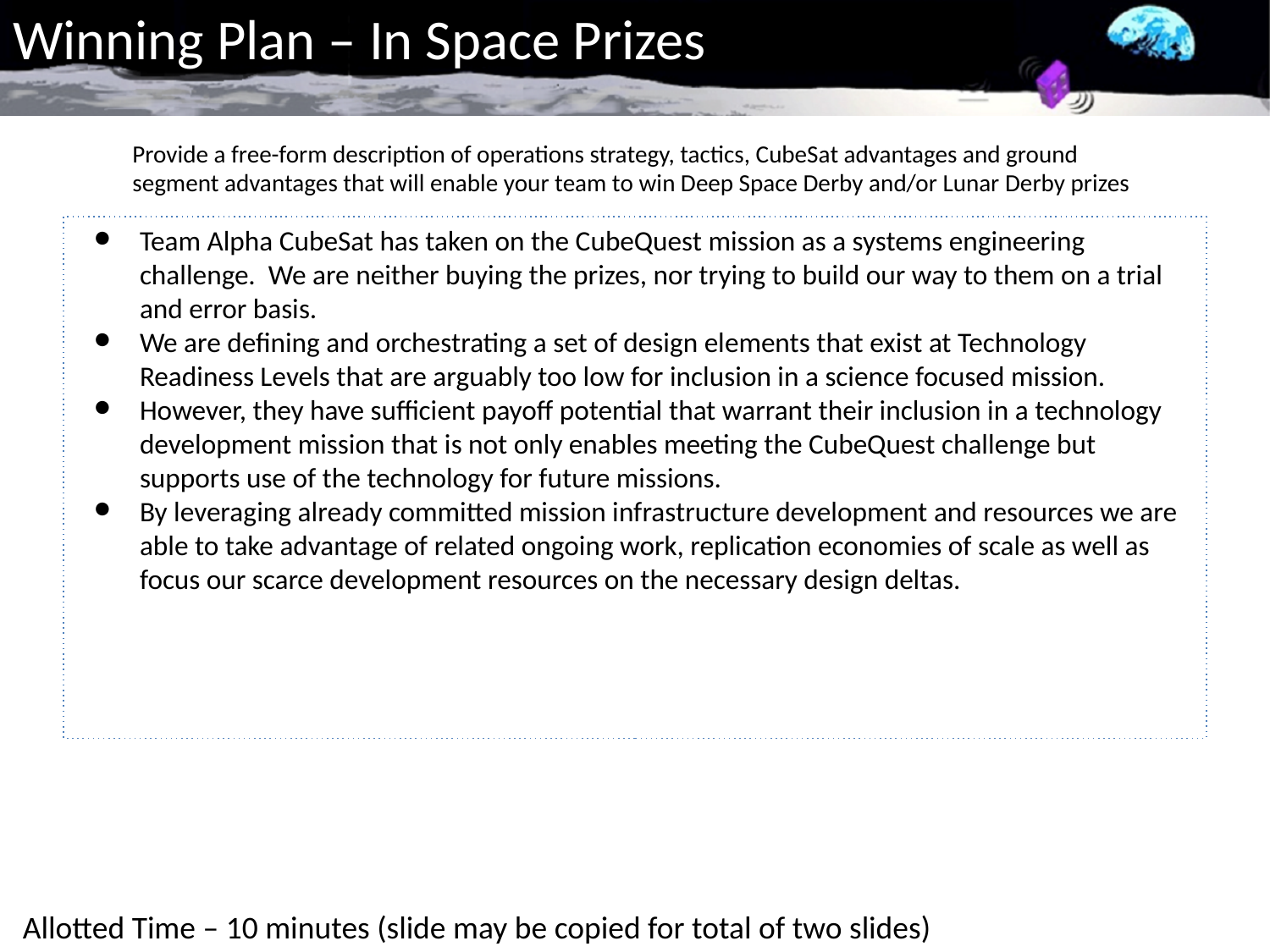

# Winning Plan – In Space Prizes
Provide a free-form description of operations strategy, tactics, CubeSat advantages and ground segment advantages that will enable your team to win Deep Space Derby and/or Lunar Derby prizes
Team Alpha CubeSat has taken on the CubeQuest mission as a systems engineering challenge.  We are neither buying the prizes, nor trying to build our way to them on a trial and error basis.
We are defining and orchestrating a set of design elements that exist at Technology Readiness Levels that are arguably too low for inclusion in a science focused mission.
However, they have sufficient payoff potential that warrant their inclusion in a technology development mission that is not only enables meeting the CubeQuest challenge but supports use of the technology for future missions.
By leveraging already committed mission infrastructure development and resources we are able to take advantage of related ongoing work, replication economies of scale as well as focus our scarce development resources on the necessary design deltas.
Allotted Time – 10 minutes (slide may be copied for total of two slides)